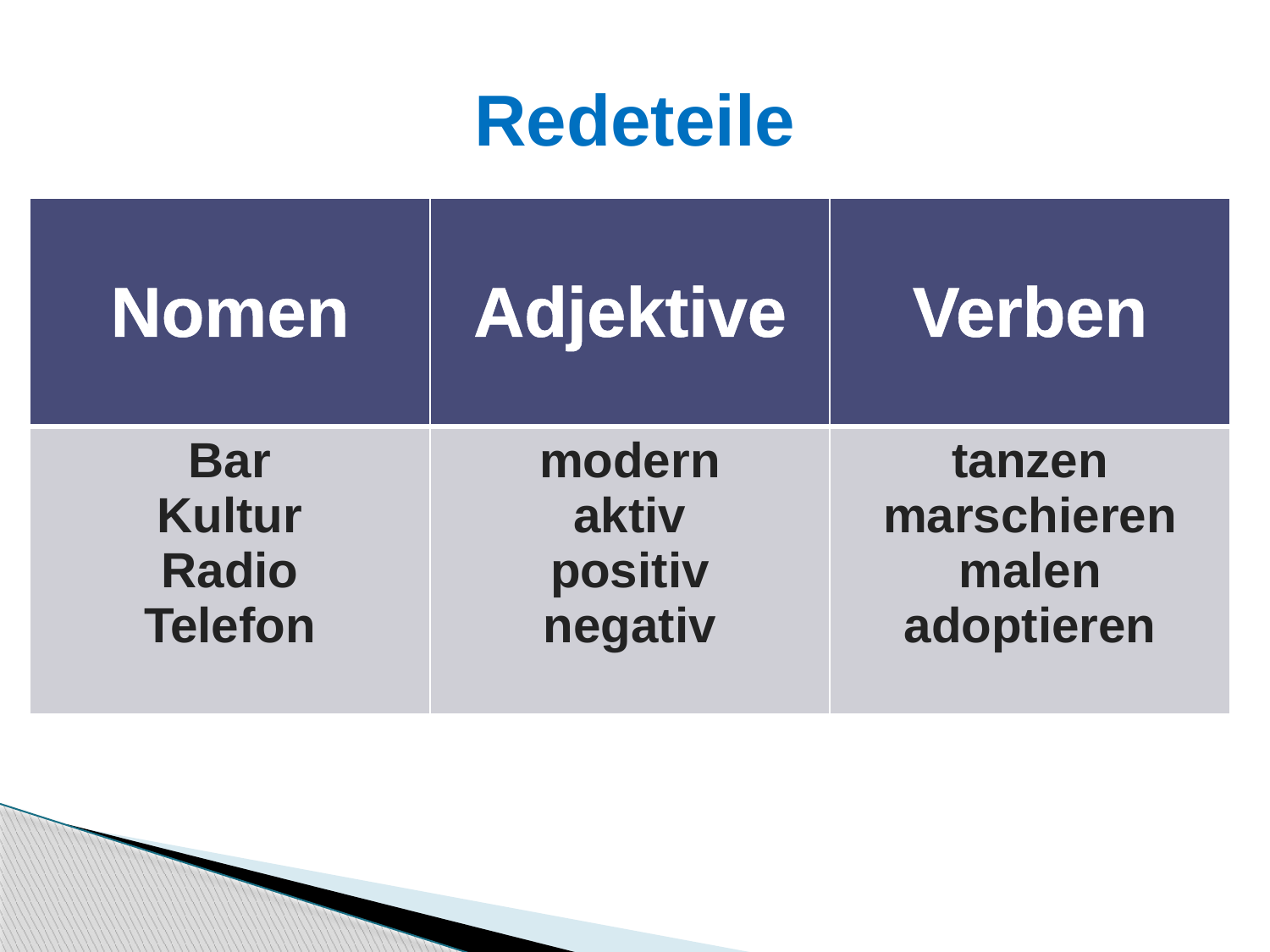

# Redeteile
| Nomen | Adjektive | Verben |
| --- | --- | --- |
| Bar Kultur Radio Telefon | modern aktiv positiv negativ | tanzen marschieren malen adoptieren |